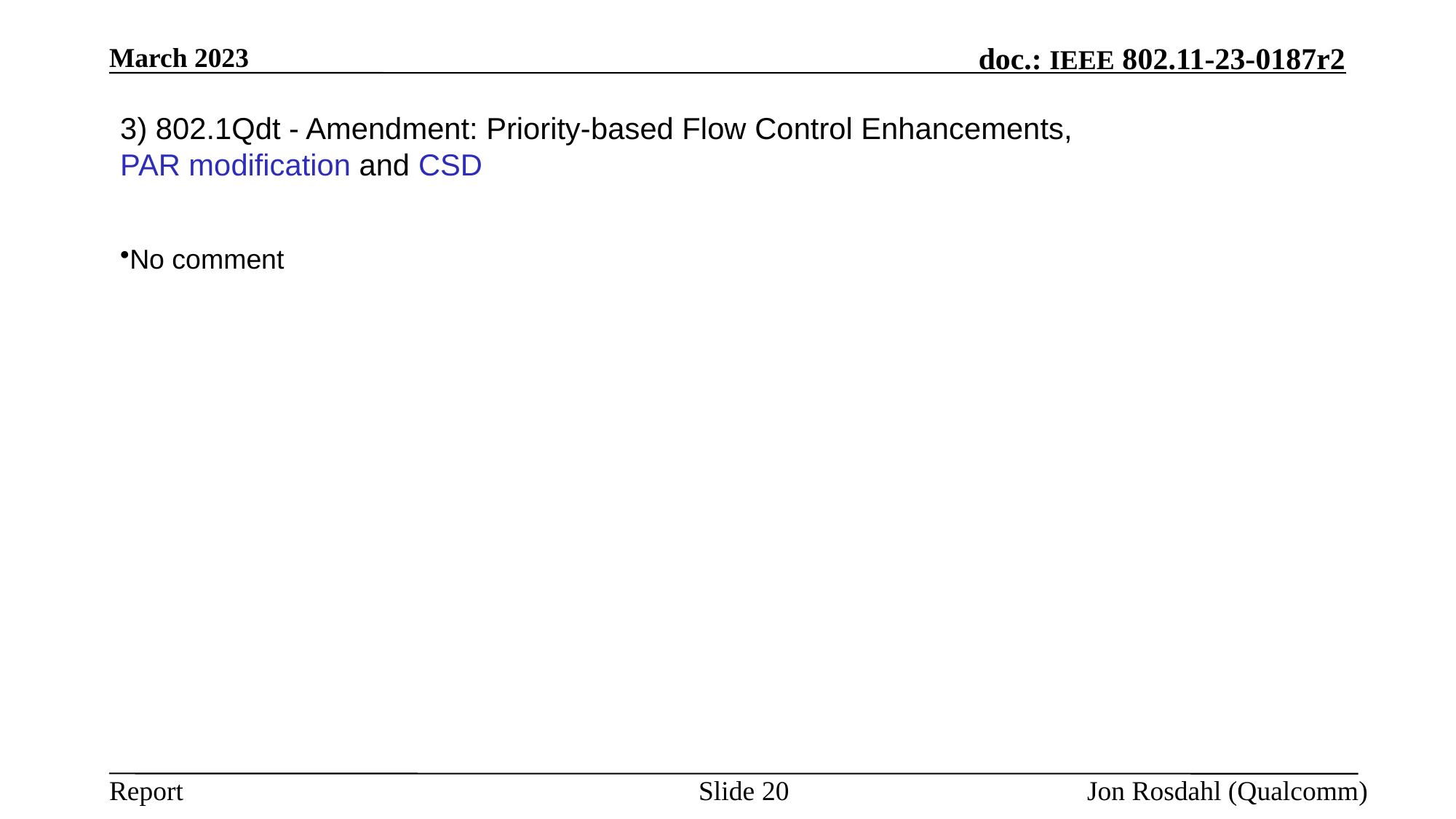

March 2023
# 3) 802.1Qdt - Amendment: Priority-based Flow Control Enhancements, PAR modification and CSD
No comment
Slide 20
Jon Rosdahl (Qualcomm)